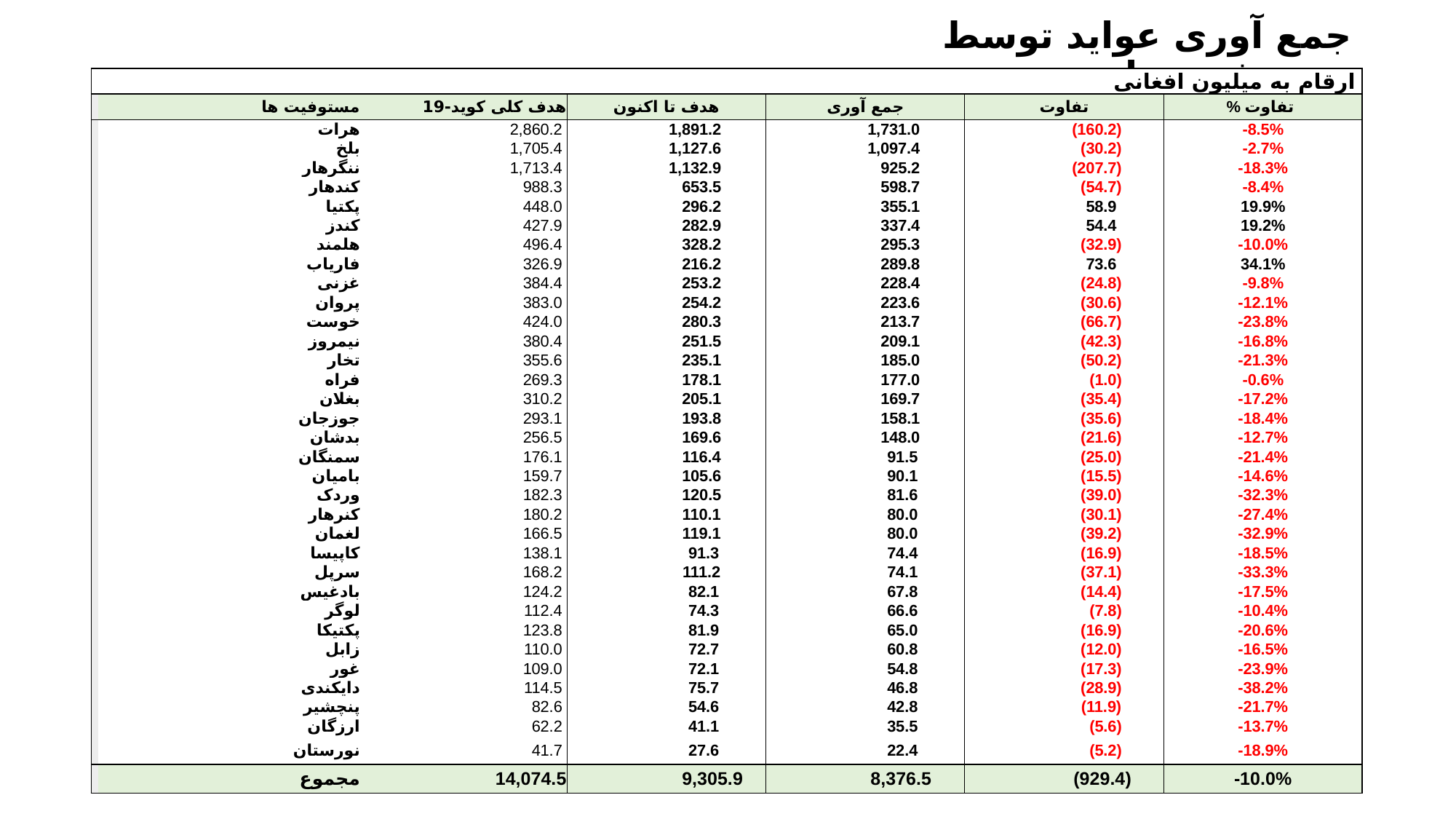

جمع آوری عواید توسط مستوفیت ها
| ارقام به میلیون افغانی |  |  |  |  |  |  |
| --- | --- | --- | --- | --- | --- | --- |
|  | مستوفیت ها | هدف کلی کوید-19 | هدف تا اکنون | جمع آوری | تفاوت | % تفاوت |
|  | هرات | 2,860.2 | 1,891.2 | 1,731.0 | (160.2) | -8.5% |
|  | بلخ | 1,705.4 | 1,127.6 | 1,097.4 | (30.2) | -2.7% |
|  | ننگرهار | 1,713.4 | 1,132.9 | 925.2 | (207.7) | -18.3% |
|  | کندهار | 988.3 | 653.5 | 598.7 | (54.7) | -8.4% |
|  | پکتیا | 448.0 | 296.2 | 355.1 | 58.9 | 19.9% |
|  | کندز | 427.9 | 282.9 | 337.4 | 54.4 | 19.2% |
|  | هلمند | 496.4 | 328.2 | 295.3 | (32.9) | -10.0% |
|  | فاریاب | 326.9 | 216.2 | 289.8 | 73.6 | 34.1% |
|  | غزنی | 384.4 | 253.2 | 228.4 | (24.8) | -9.8% |
|  | پروان | 383.0 | 254.2 | 223.6 | (30.6) | -12.1% |
|  | خوست | 424.0 | 280.3 | 213.7 | (66.7) | -23.8% |
|  | نیمروز | 380.4 | 251.5 | 209.1 | (42.3) | -16.8% |
|  | تخار | 355.6 | 235.1 | 185.0 | (50.2) | -21.3% |
|  | فراه | 269.3 | 178.1 | 177.0 | (1.0) | -0.6% |
|  | بغلان | 310.2 | 205.1 | 169.7 | (35.4) | -17.2% |
|  | جوزجان | 293.1 | 193.8 | 158.1 | (35.6) | -18.4% |
|  | بدشان | 256.5 | 169.6 | 148.0 | (21.6) | -12.7% |
|  | سمنگان | 176.1 | 116.4 | 91.5 | (25.0) | -21.4% |
|  | بامیان | 159.7 | 105.6 | 90.1 | (15.5) | -14.6% |
|  | وردک | 182.3 | 120.5 | 81.6 | (39.0) | -32.3% |
|  | کنرهار | 180.2 | 110.1 | 80.0 | (30.1) | -27.4% |
|  | لغمان | 166.5 | 119.1 | 80.0 | (39.2) | -32.9% |
|  | کاپیسا | 138.1 | 91.3 | 74.4 | (16.9) | -18.5% |
|  | سرپل | 168.2 | 111.2 | 74.1 | (37.1) | -33.3% |
|  | بادغیس | 124.2 | 82.1 | 67.8 | (14.4) | -17.5% |
|  | لوگر | 112.4 | 74.3 | 66.6 | (7.8) | -10.4% |
|  | پکتیکا | 123.8 | 81.9 | 65.0 | (16.9) | -20.6% |
|  | زابل | 110.0 | 72.7 | 60.8 | (12.0) | -16.5% |
|  | غور | 109.0 | 72.1 | 54.8 | (17.3) | -23.9% |
|  | دایکندی | 114.5 | 75.7 | 46.8 | (28.9) | -38.2% |
|  | پنچشیر | 82.6 | 54.6 | 42.8 | (11.9) | -21.7% |
|  | ارزگان | 62.2 | 41.1 | 35.5 | (5.6) | -13.7% |
|  | نورستان | 41.7 | 27.6 | 22.4 | (5.2) | -18.9% |
|  | مجموع | 14,074.5 | 9,305.9 | 8,376.5 | (929.4) | -10.0% |